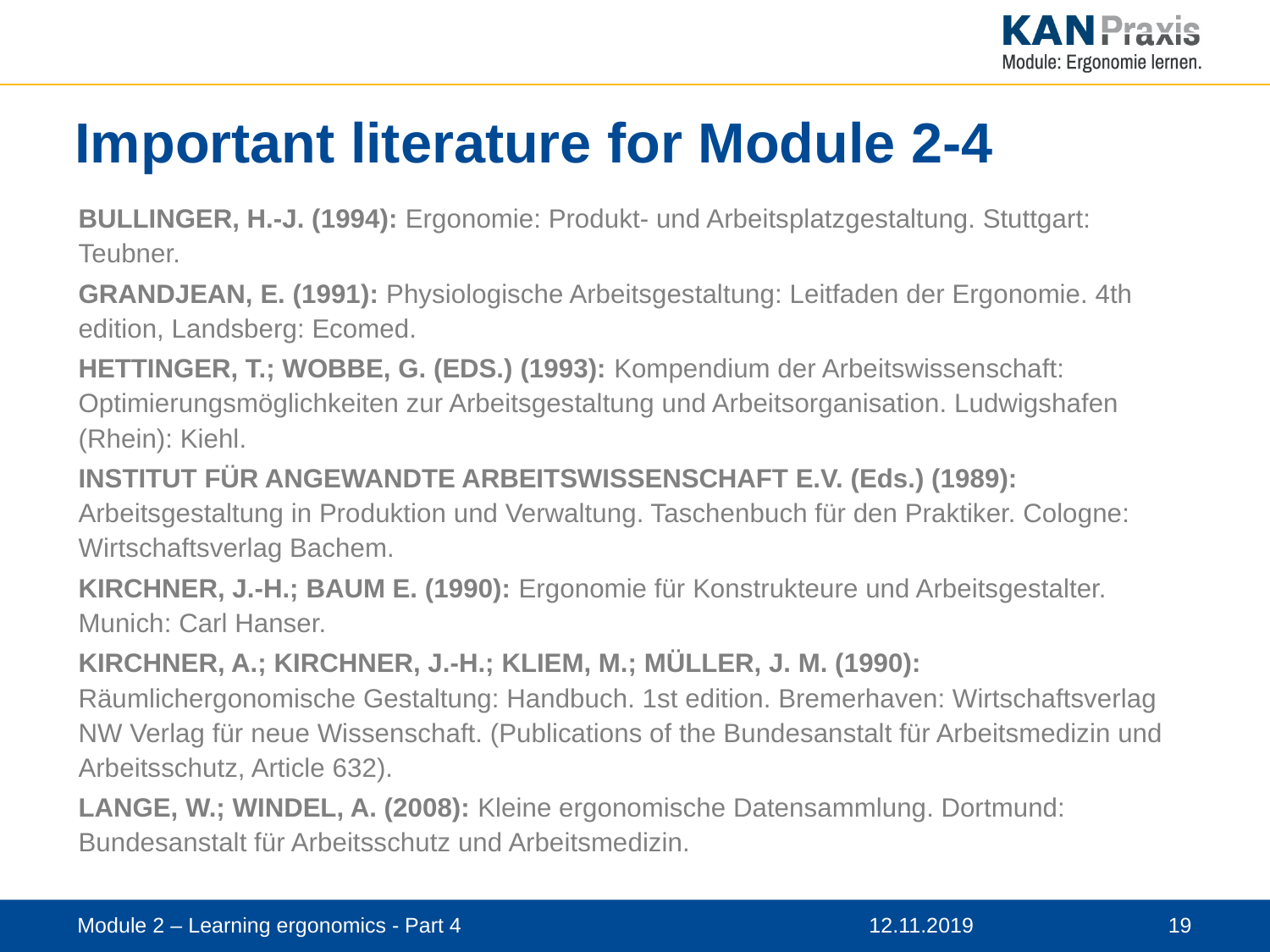

# Important literature for Module 2-4
BULLINGER, H.-J. (1994): Ergonomie: Produkt- und Arbeitsplatzgestaltung. Stuttgart: Teubner.
GRANDJEAN, E. (1991): Physiologische Arbeitsgestaltung: Leitfaden der Ergonomie. 4th edition, Landsberg: Ecomed.
HETTINGER, T.; WOBBE, G. (EDS.) (1993): Kompendium der Arbeitswissenschaft: Optimierungsmöglichkeiten zur Arbeitsgestaltung und Arbeitsorganisation. Ludwigshafen (Rhein): Kiehl.
INSTITUT FÜR ANGEWANDTE ARBEITSWISSENSCHAFT E.V. (Eds.) (1989): Arbeitsgestaltung in Produktion und Verwaltung. Taschenbuch für den Praktiker. Cologne: Wirtschaftsverlag Bachem.
KIRCHNER, J.-H.; BAUM E. (1990): Ergonomie für Konstrukteure und Arbeitsgestalter. Munich: Carl Hanser.
KIRCHNER, A.; KIRCHNER, J.-H.; KLIEM, M.; MÜLLER, J. M. (1990): Räumlichergonomische Gestaltung: Handbuch. 1st edition. Bremerhaven: Wirtschaftsverlag NW Verlag für neue Wissenschaft. (Publications of the Bundesanstalt für Arbeitsmedizin und Arbeitsschutz, Article 632).
LANGE, W.; WINDEL, A. (2008): Kleine ergonomische Datensammlung. Dortmund: Bundesanstalt für Arbeitsschutz und Arbeitsmedizin.

Module 2 – Learning ergonomics - Part 4
12.11.2019
 19